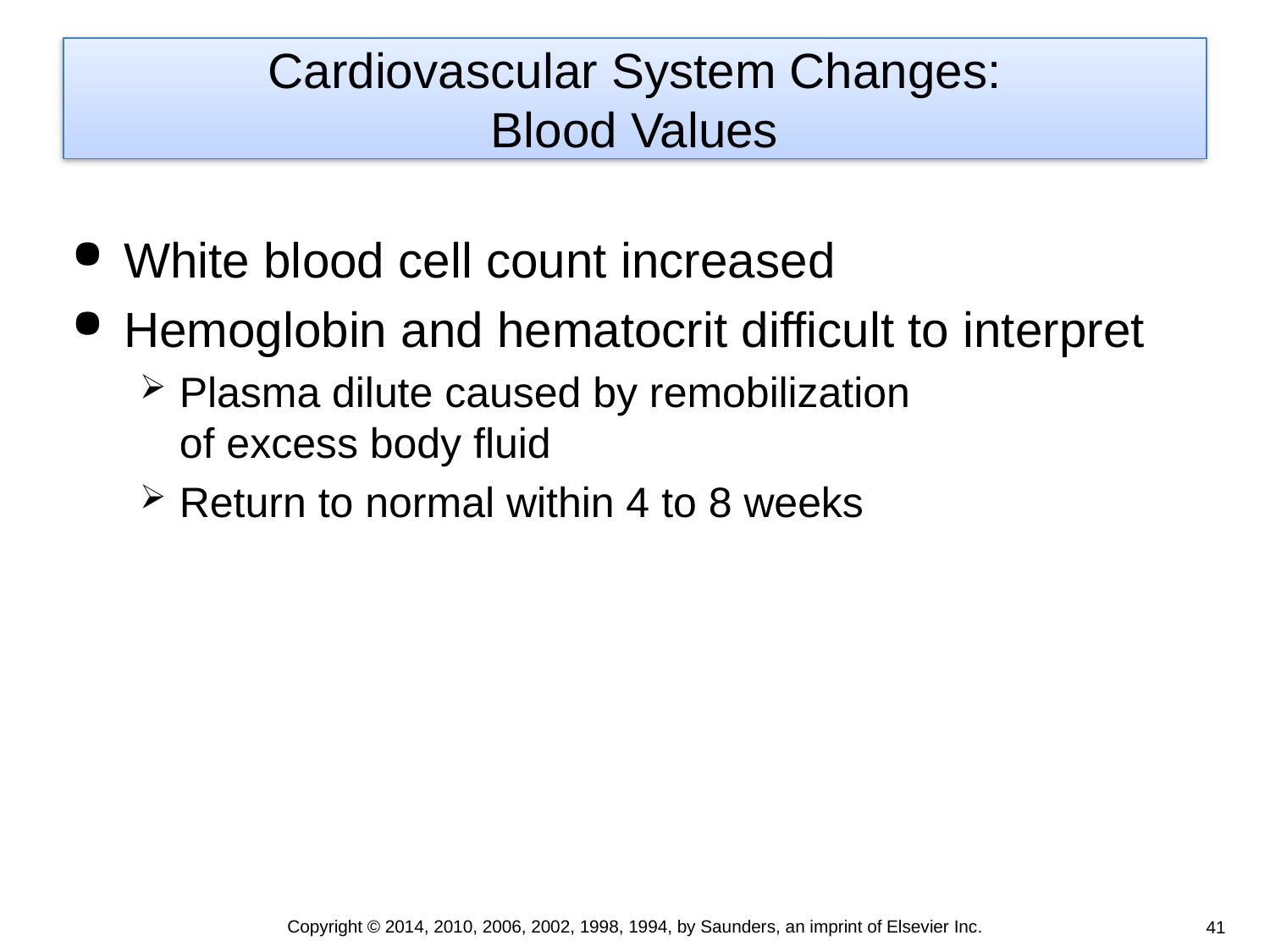

# Cardiovascular System Changes: Blood Values
White blood cell count increased
Hemoglobin and hematocrit difficult to interpret
Plasma dilute caused by remobilization
of excess body fluid
Return to normal within 4 to 8 weeks
Copyright © 2014, 2010, 2006, 2002, 1998, 1994, by Saunders, an imprint of Elsevier Inc.
41